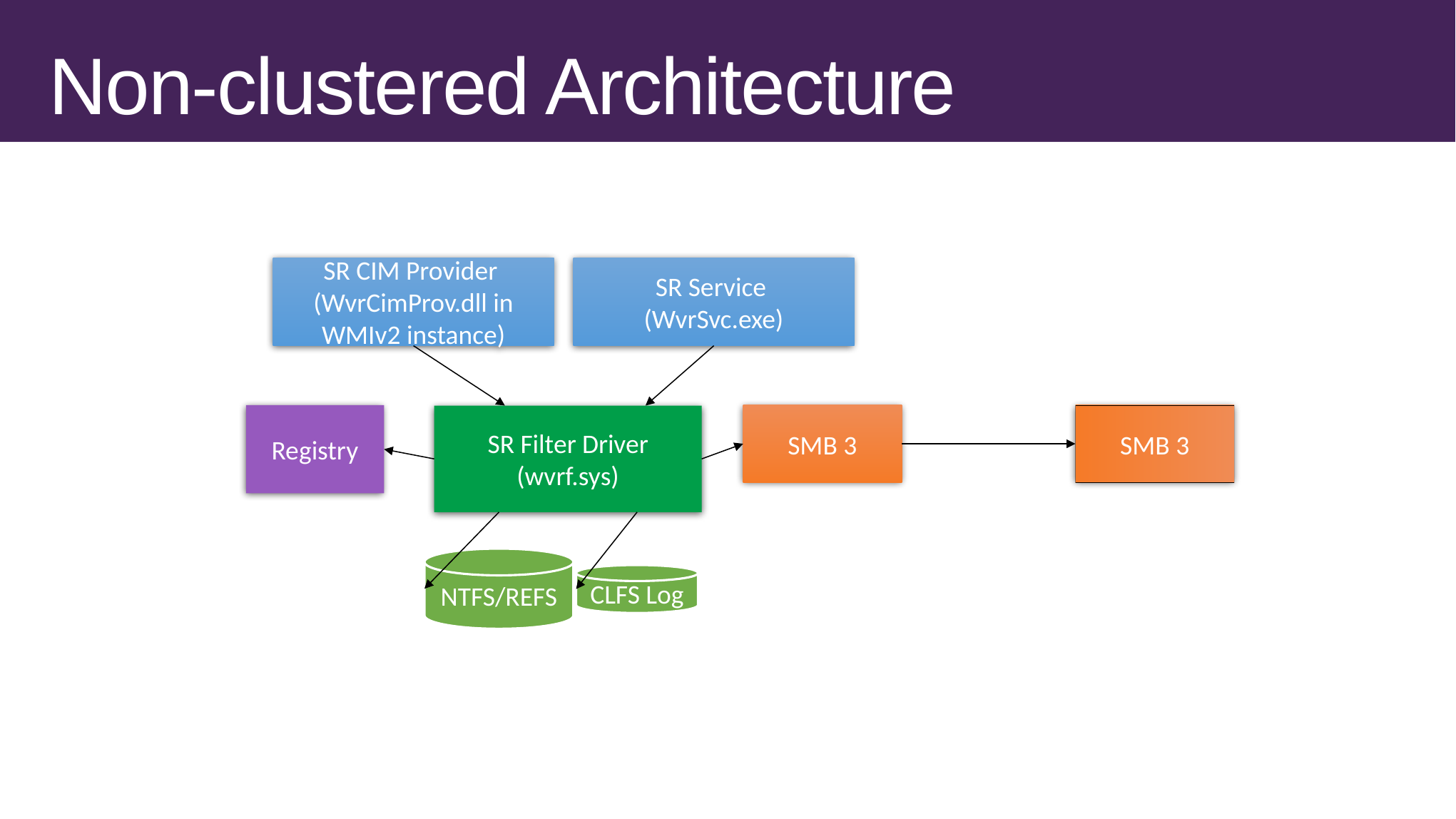

# Non-clustered Architecture
SR CIM Provider
(WvrCimProv.dll in WMIv2 instance)
SR Service
(WvrSvc.exe)
SMB 3
Registry
SMB 3
SR Filter Driver (wvrf.sys)
NTFS/REFS
CLFS Log